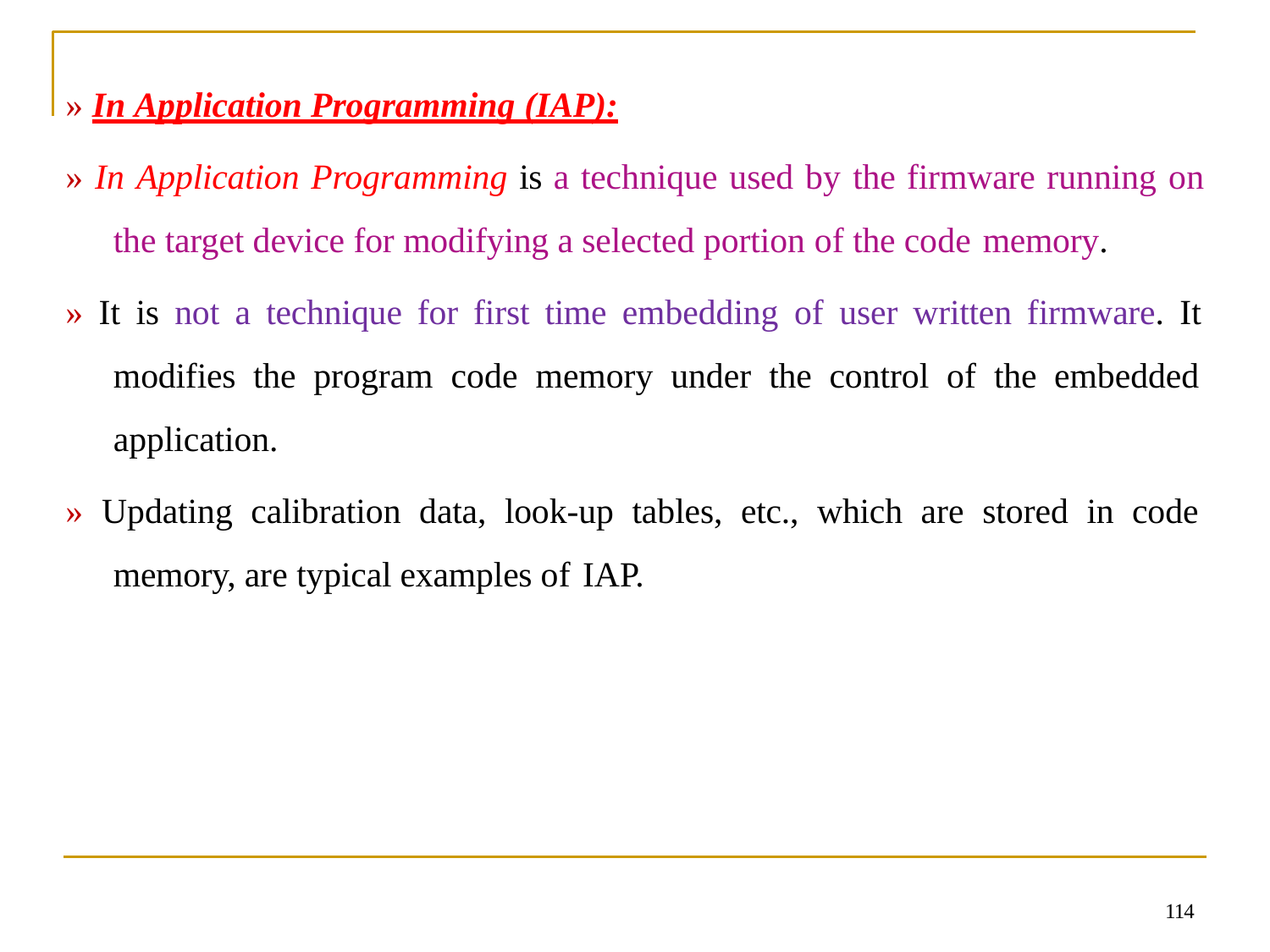

» In Application Programming (IAP):
» In Application Programming is a technique used by the firmware running on  the target device for modifying a selected portion of the code memory.
» It is not a technique for first time embedding of user written firmware. It  modifies the program code memory under the control of the embedded  application.
» Updating calibration data, look-up tables, etc., which are stored in code  memory, are typical examples of IAP.
114